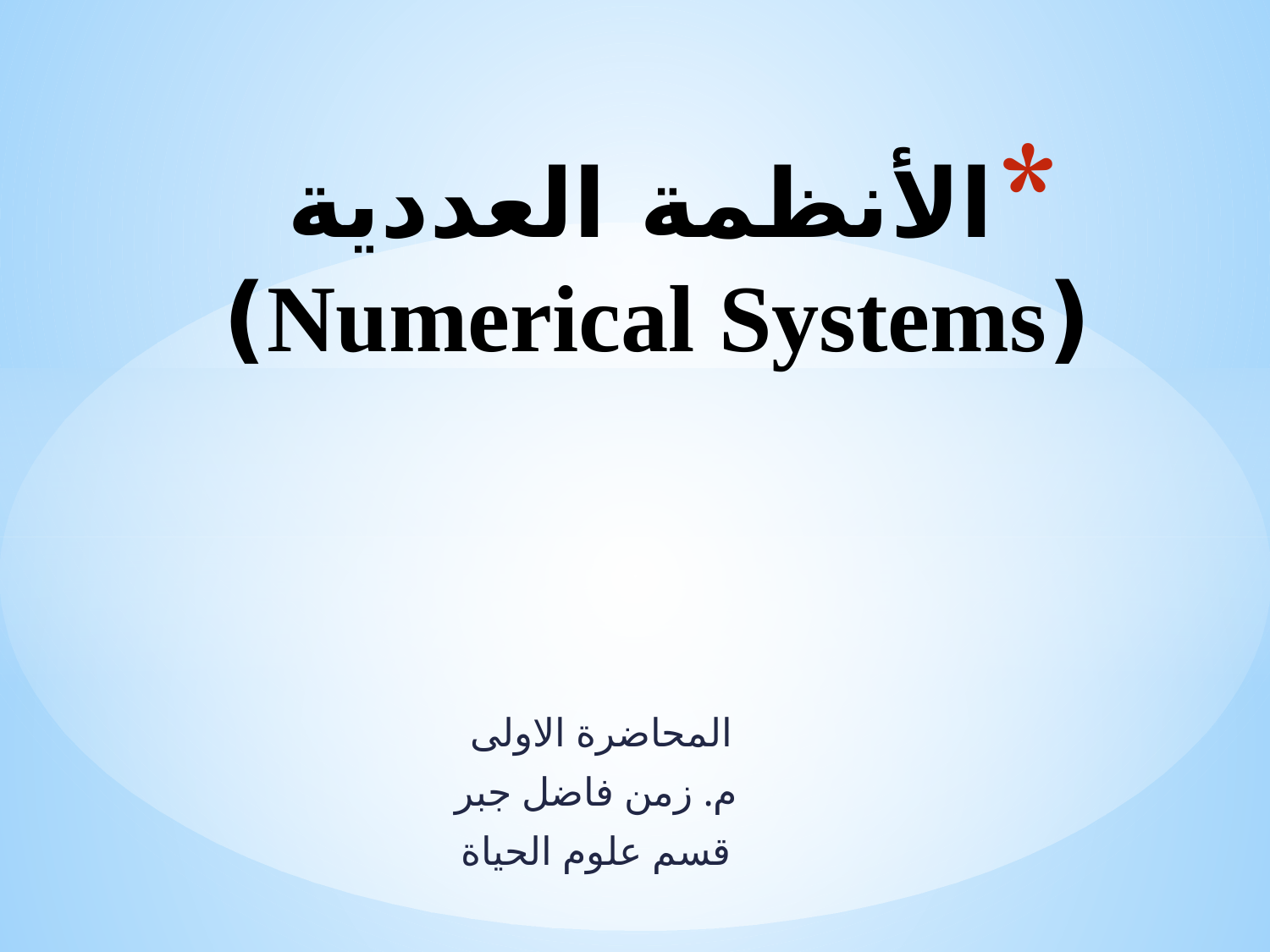

# الأنظمة العددية (Numerical Systems)
المحاضرة الاولى
م. زمن فاضل جبر
قسم علوم الحياة